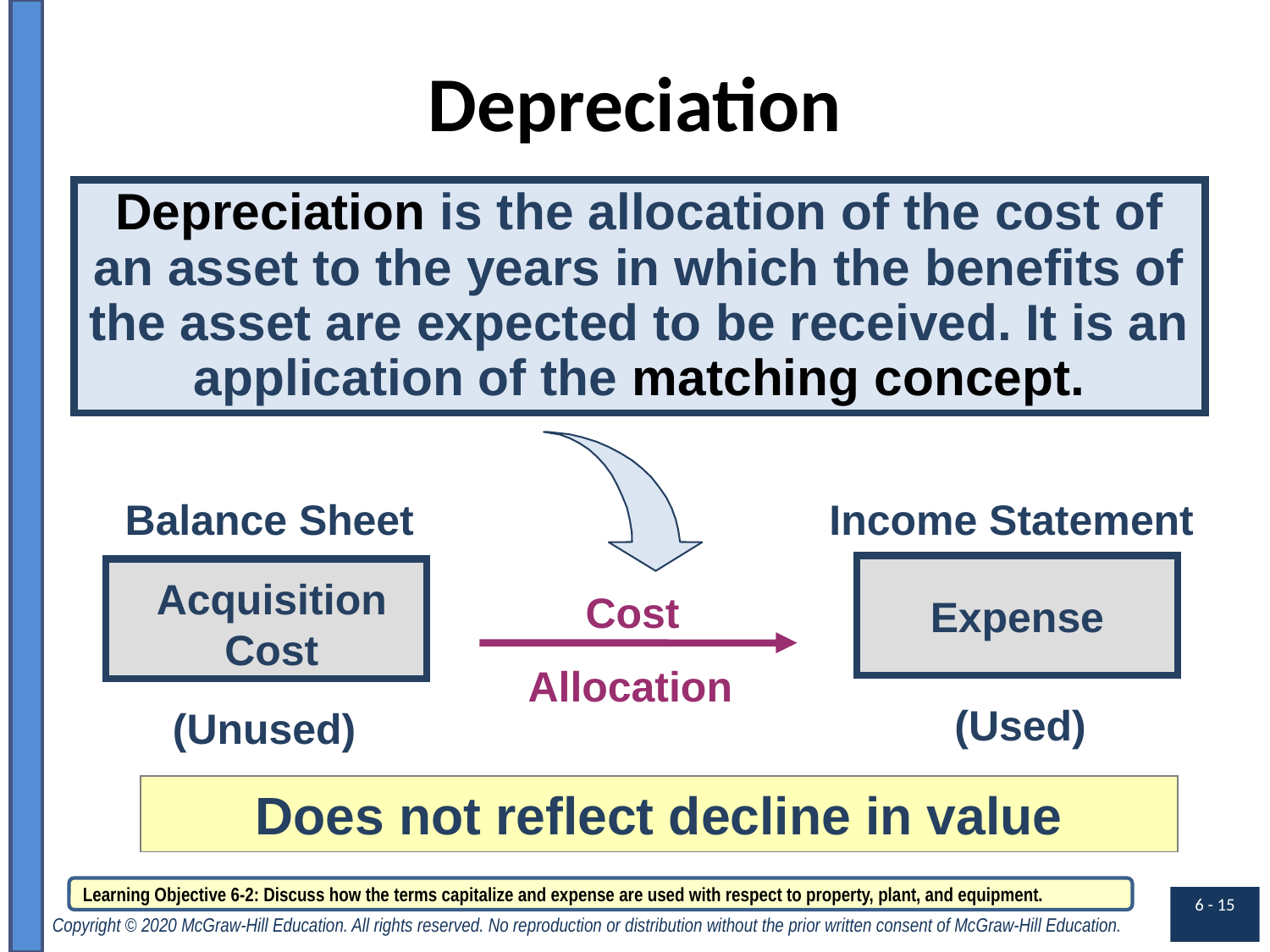

# Depreciation
Depreciation is the allocation of the cost of an asset to the years in which the benefits of the asset are expected to be received. It is an application of the matching concept.

Balance Sheet

Acquisition
Cost
(Unused)
Income Statement

Expense
(Used)
 Cost

Allocation
Does not reflect decline in value
Learning Objective 6-2: Discuss how the terms capitalize and expense are used with respect to property, plant, and equipment.